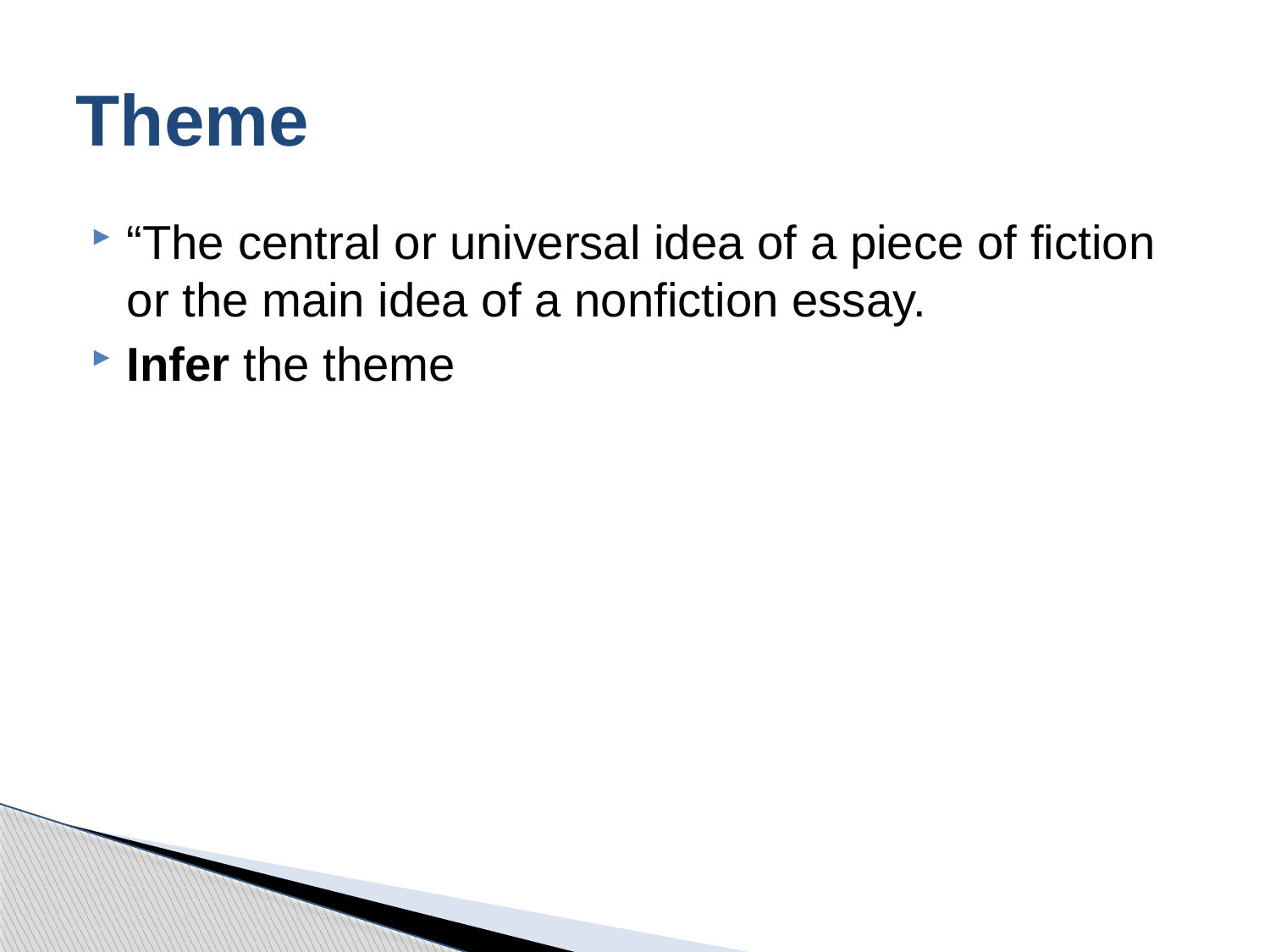

# Theme
“The central or universal idea of a piece of fiction or the main idea of a nonfiction essay.
Infer the theme